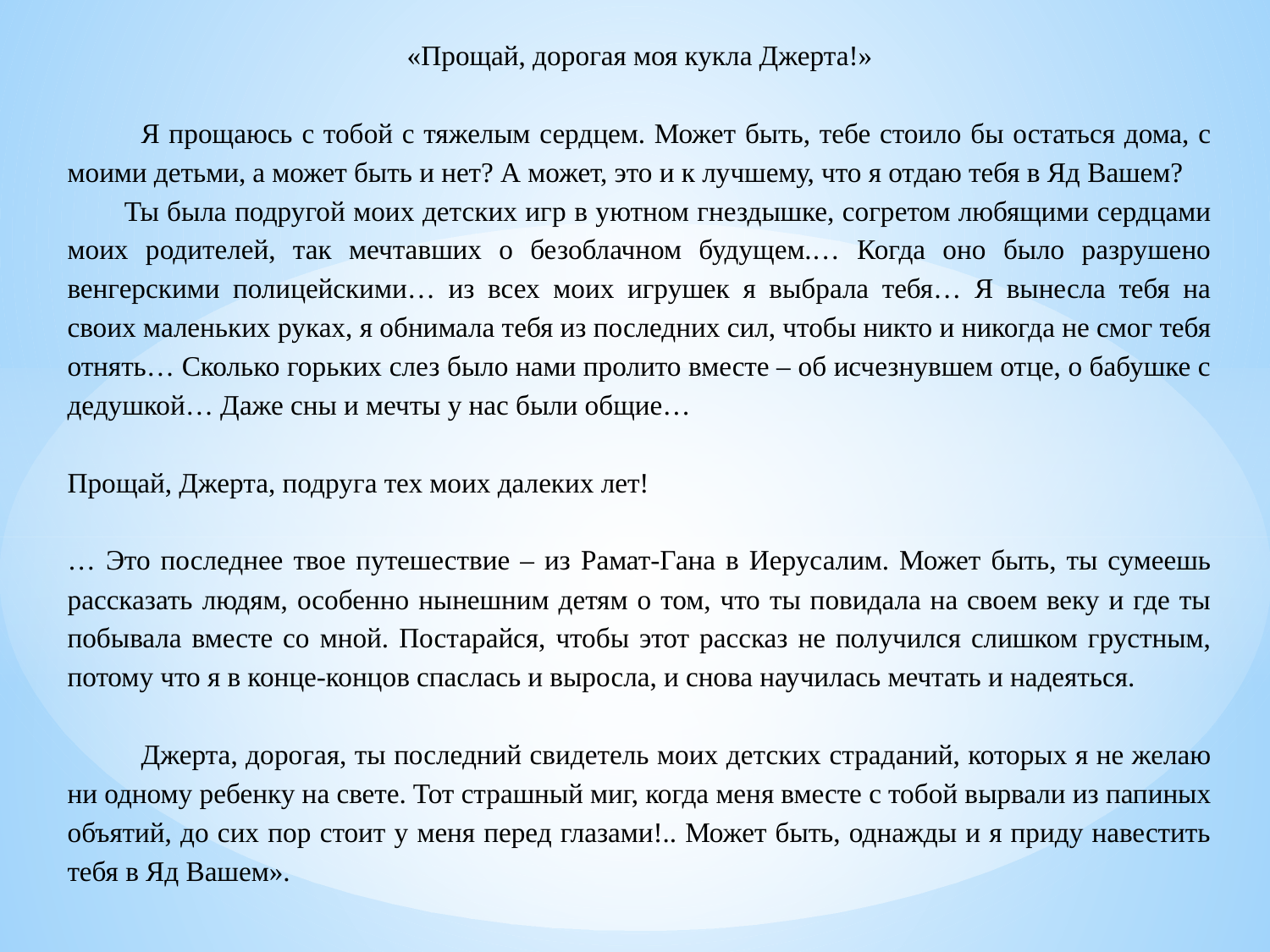

«Прощай, дорогая моя кукла Джерта!»
        Я прощаюсь с тобой с тяжелым сердцем. Может быть, тебе стоило бы остаться дома, с моими детьми, а может быть и нет? А может, это и к лучшему, что я отдаю тебя в Яд Вашем?
       Ты была подругой моих детских игр в уютном гнездышке, согретом любящими сердцами моих родителей, так мечтавших о безоблачном будущем.… Когда оно было разрушено венгерскими полицейскими… из всех моих игрушек я выбрала тебя… Я вынесла тебя на своих маленьких руках, я обнимала тебя из последних сил, чтобы никто и никогда не смог тебя отнять… Сколько горьких слез было нами пролито вместе – об исчезнувшем отце, о бабушке с дедушкой… Даже сны и мечты у нас были общие…

Прощай, Джерта, подруга тех моих далеких лет!

… Это последнее твое путешествие – из Рамат-Гана в Иерусалим. Может быть, ты сумеешь рассказать людям, особенно нынешним детям о том, что ты повидала на своем веку и где ты побывала вместе со мной. Постарайся, чтобы этот рассказ не получился слишком грустным, потому что я в конце-концов спаслась и выросла, и снова научилась мечтать и надеяться.
         Джерта, дорогая, ты последний свидетель моих детских страданий, которых я не желаю ни одному ребенку на свете. Тот страшный миг, когда меня вместе с тобой вырвали из папиных объятий, до сих пор стоит у меня перед глазами!.. Может быть, однажды и я приду навестить тебя в Яд Вашем».